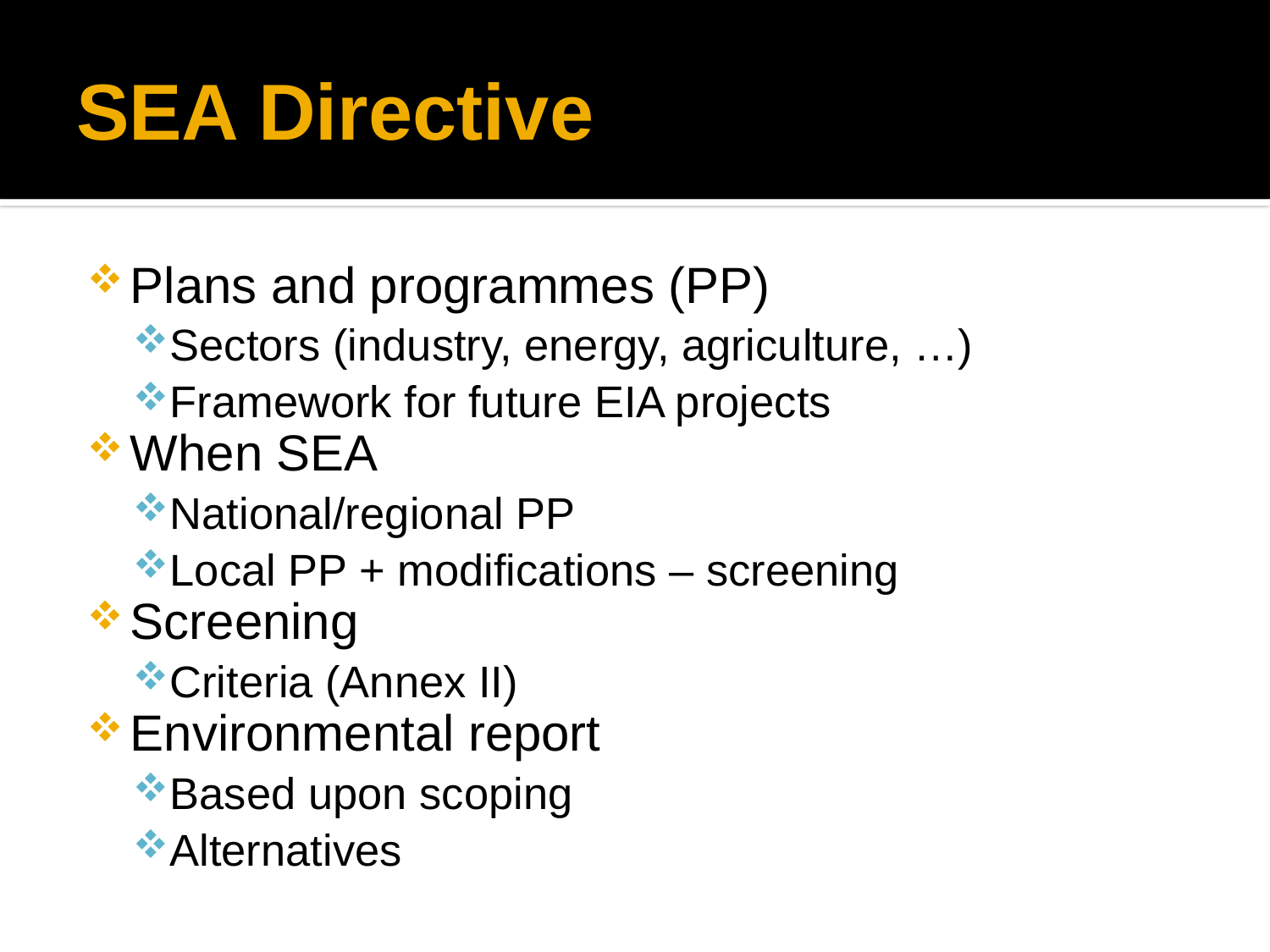

# SEA Directive
Plans and programmes (PP)
Sectors (industry, energy, agriculture, …)
Framework for future EIA projects
When SEA
National/regional PP
Local PP + modifications – screening
Screening
Criteria (Annex II)
Environmental report
Based upon scoping
Alternatives